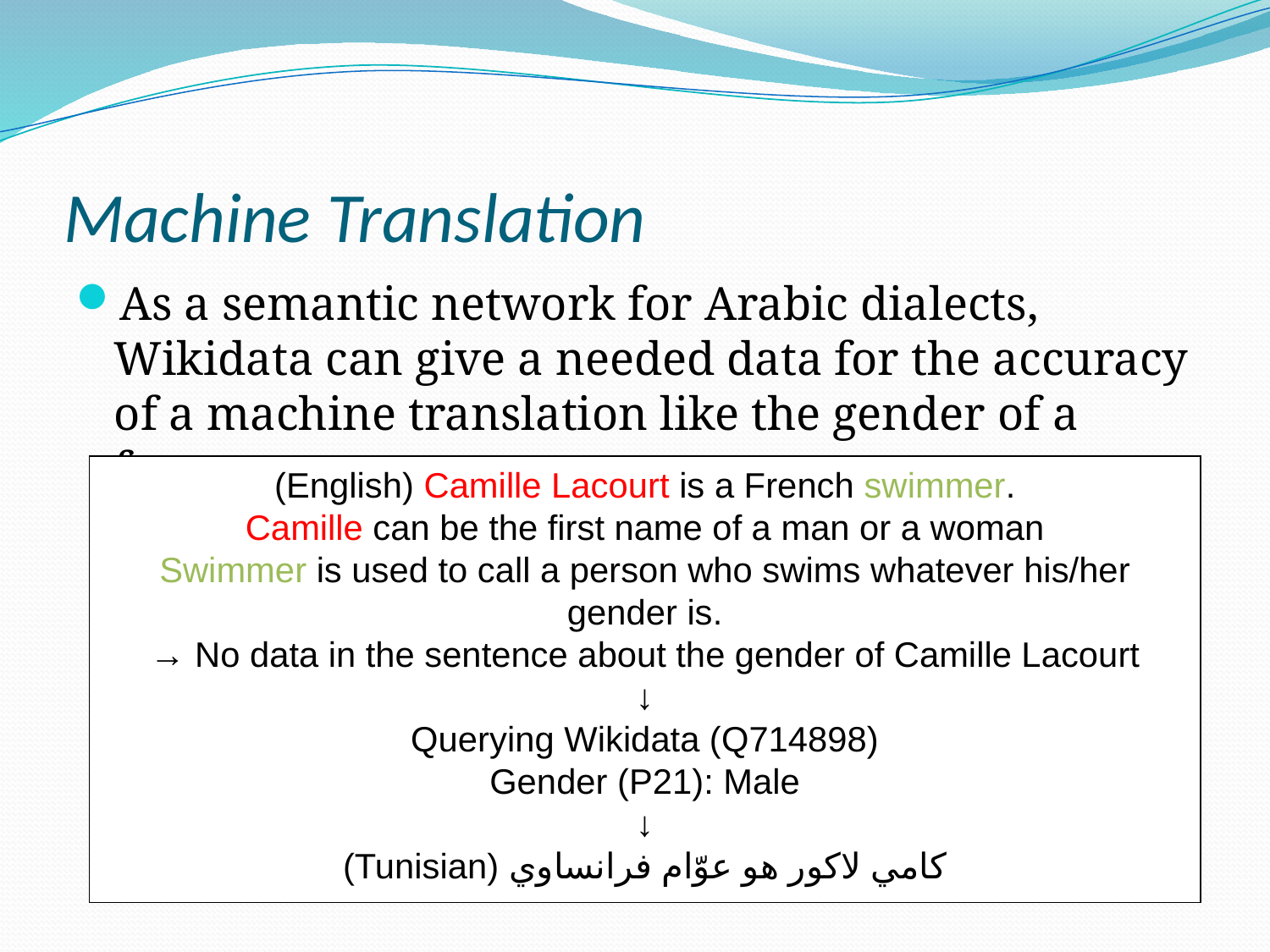

# Machine Translation
As a semantic network for Arabic dialects, Wikidata can give a needed data for the accuracy of a machine translation like the gender of a famous person:
(English) Camille Lacourt is a French swimmer.
Camille can be the first name of a man or a woman
Swimmer is used to call a person who swims whatever his/her gender is.
→ No data in the sentence about the gender of Camille Lacourt
↓
Querying Wikidata (Q714898)
Gender (P21): Male
↓
(Tunisian) كامي لاكور هو عوّام فرانساوي